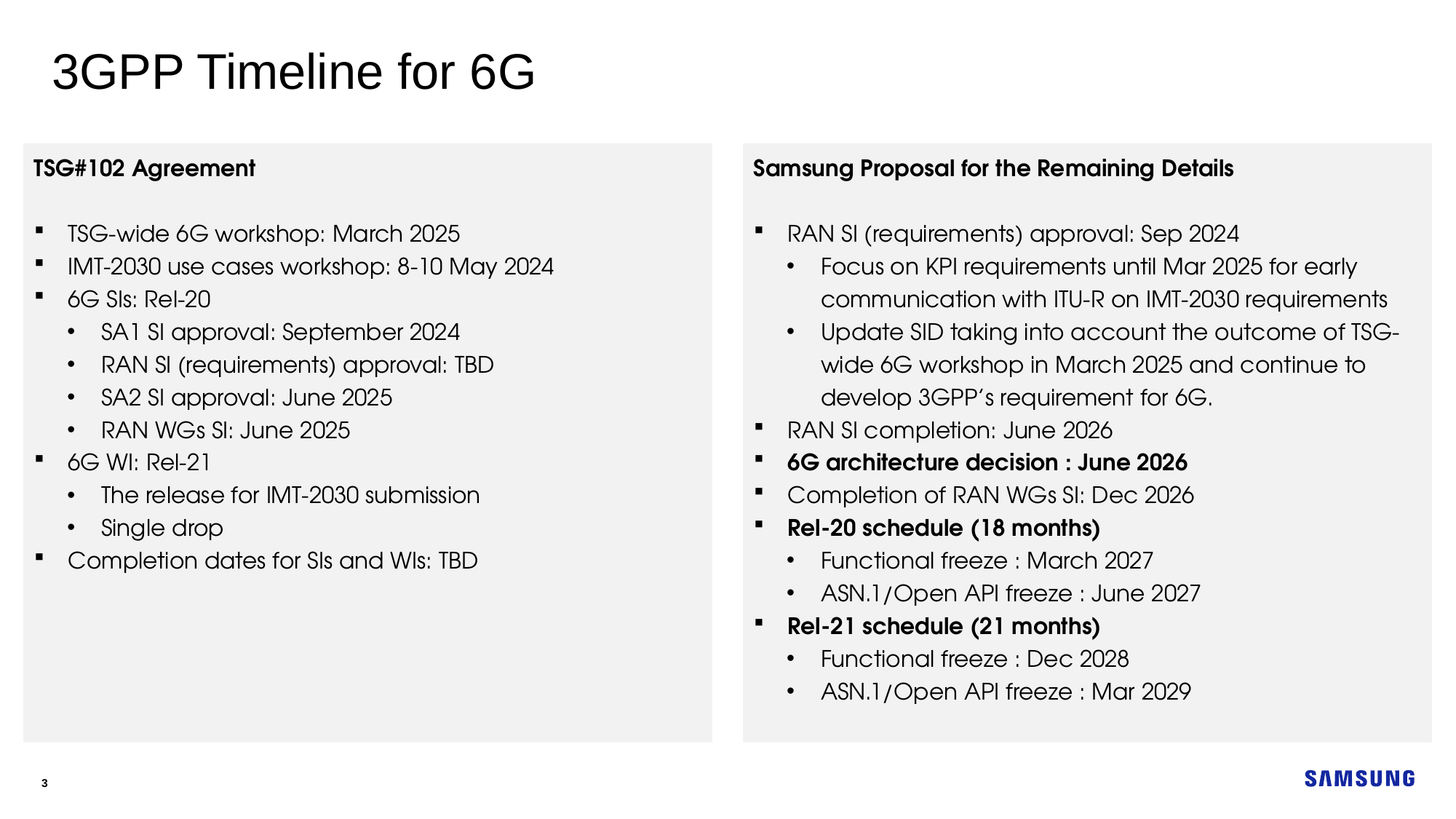

3GPP Timeline for 6G
TSG#102 Agreement

TSG-wide 6G workshop: March 2025
IMT-2030 use cases workshop: 8-10 May 2024
6G SIs: Rel-20
SA1 SI approval: September 2024
RAN SI (requirements) approval: TBD
SA2 SI approval: June 2025
RAN WGs SI: June 2025
6G WI: Rel-21
The release for IMT-2030 submission
Single drop
Completion dates for SIs and WIs: TBD
Samsung Proposal for the Remaining Details

RAN SI (requirements) approval: Sep 2024
Focus on KPI requirements until Mar 2025 for early communication with ITU-R on IMT-2030 requirements
Update SID taking into account the outcome of TSG-wide 6G workshop in March 2025 and continue to develop 3GPP’s requirement for 6G.
RAN SI completion: June 2026
6G architecture decision : June 2026
Completion of RAN WGs SI: Dec 2026
Rel-20 schedule (18 months)
Functional freeze : March 2027
ASN.1/Open API freeze : June 2027
Rel-21 schedule (21 months)
Functional freeze : Dec 2028
ASN.1/Open API freeze : Mar 2029